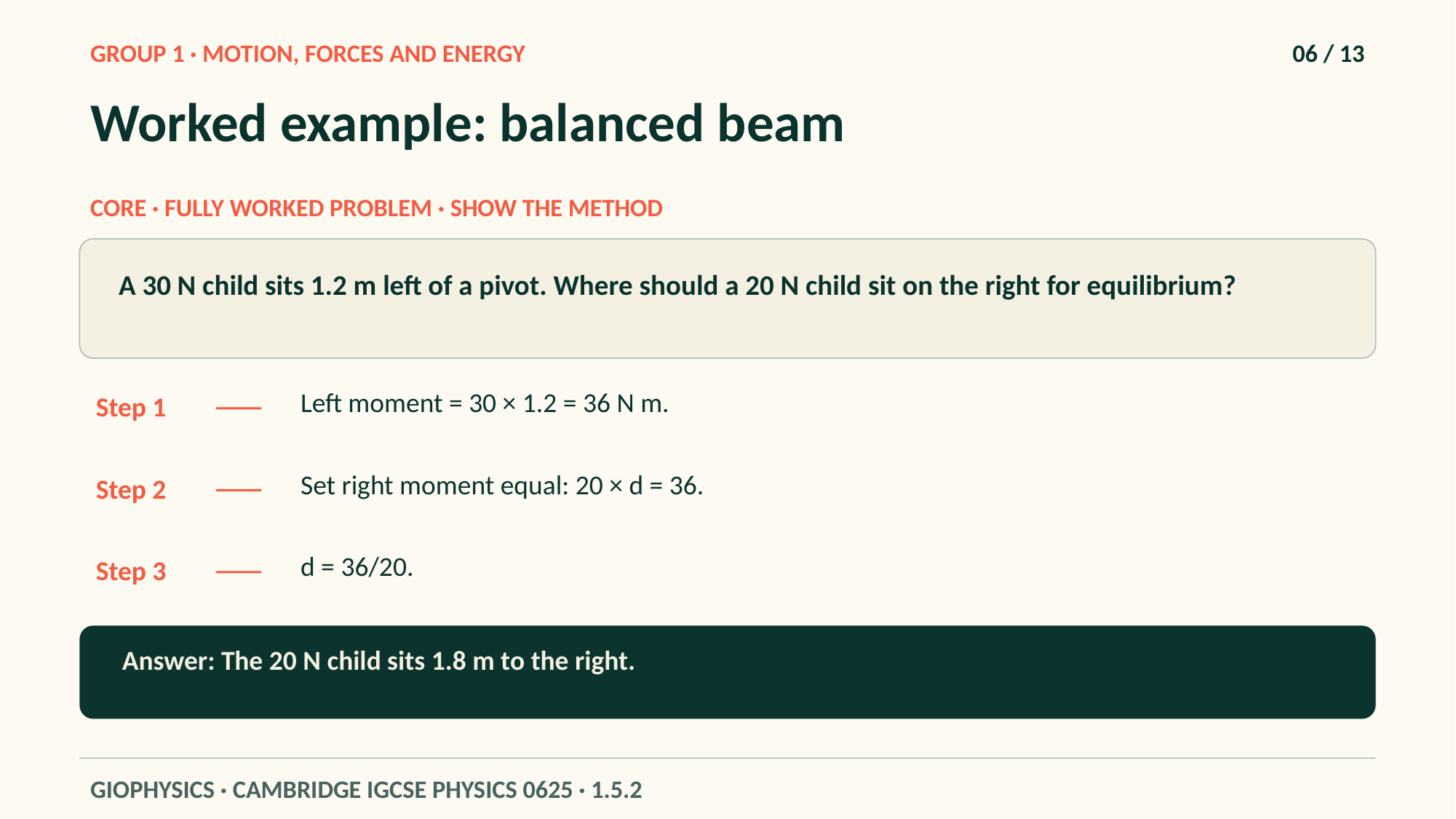

GROUP 1 · MOTION, FORCES AND ENERGY
06 / 13
Worked example: balanced beam
CORE · FULLY WORKED PROBLEM · SHOW THE METHOD

A 30 N child sits 1.2 m left of a pivot. Where should a 20 N child sit on the right for equilibrium?
Left moment = 30 × 1.2 = 36 N m.
Step 1

Set right moment equal: 20 × d = 36.
Step 2

d = 36/20.
Step 3

Answer: The 20 N child sits 1.8 m to the right.

GIOPHYSICS · CAMBRIDGE IGCSE PHYSICS 0625 · 1.5.2